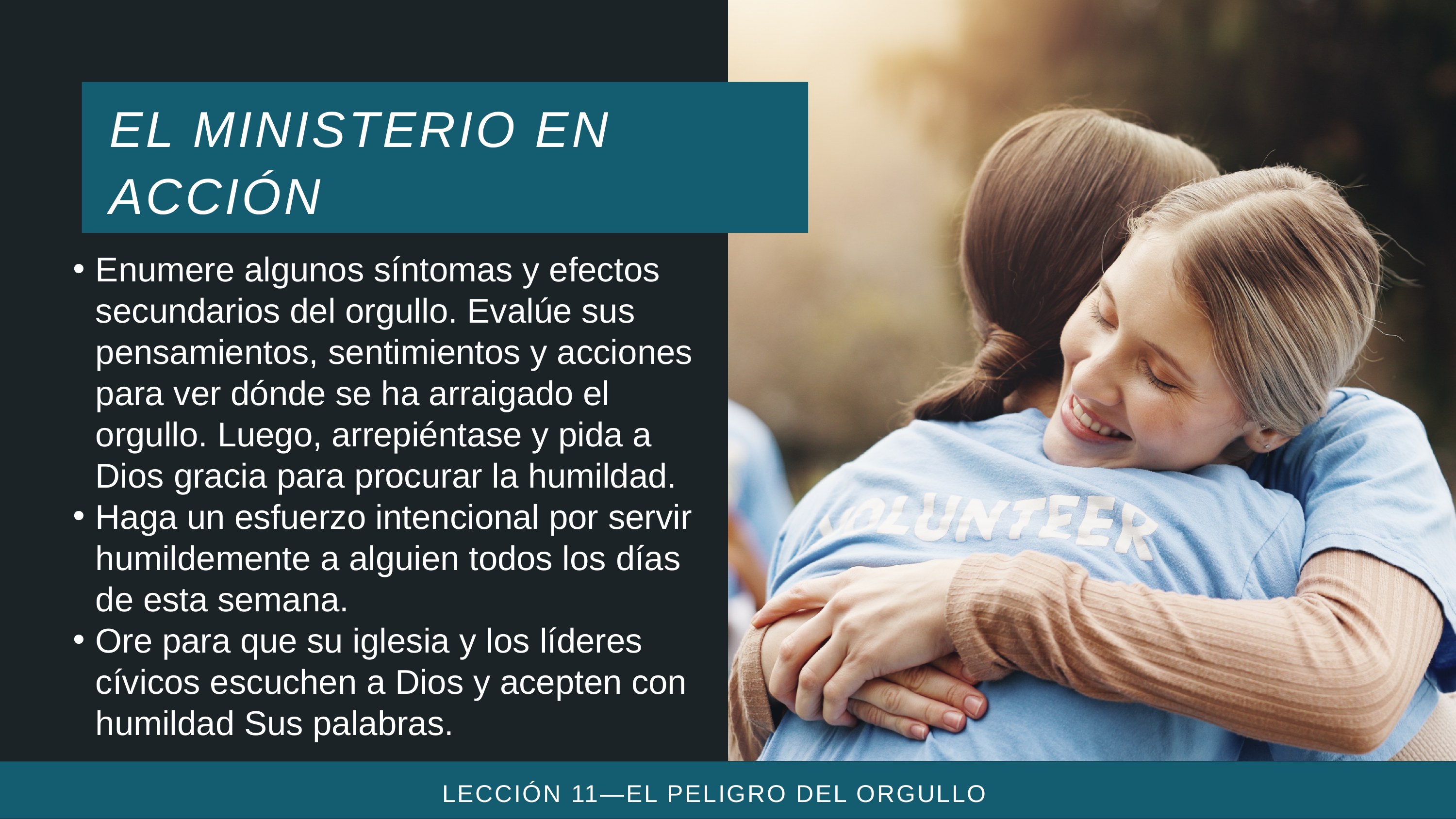

Enumere algunos síntomas y efectos secundarios del orgullo. Evalúe sus pensamientos, sentimientos y acciones para ver dónde se ha arraigado el orgullo. Luego, arrepiéntase y pida a Dios gracia para procurar la humildad.
Haga un esfuerzo intencional por servir humildemente a alguien todos los días de esta semana.
Ore para que su iglesia y los líderes cívicos escuchen a Dios y acepten con humildad Sus palabras.